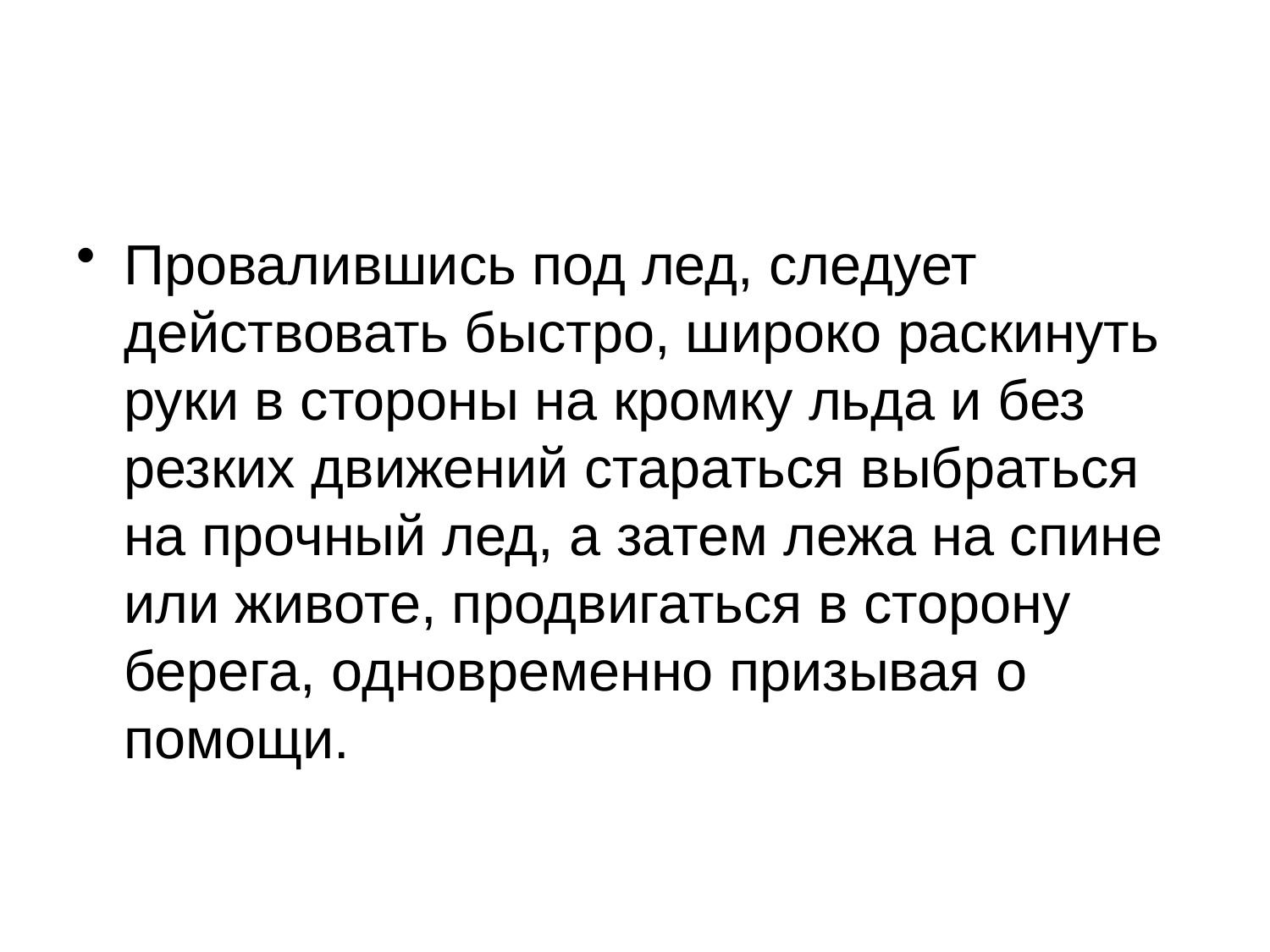

#
Провалившись под лед, следует действовать быстро, широко раскинуть руки в стороны на кромку льда и без резких движений стараться выбраться на прочный лед, а затем лежа на спине или животе, продвигаться в сторону берега, одновременно призывая о помощи.